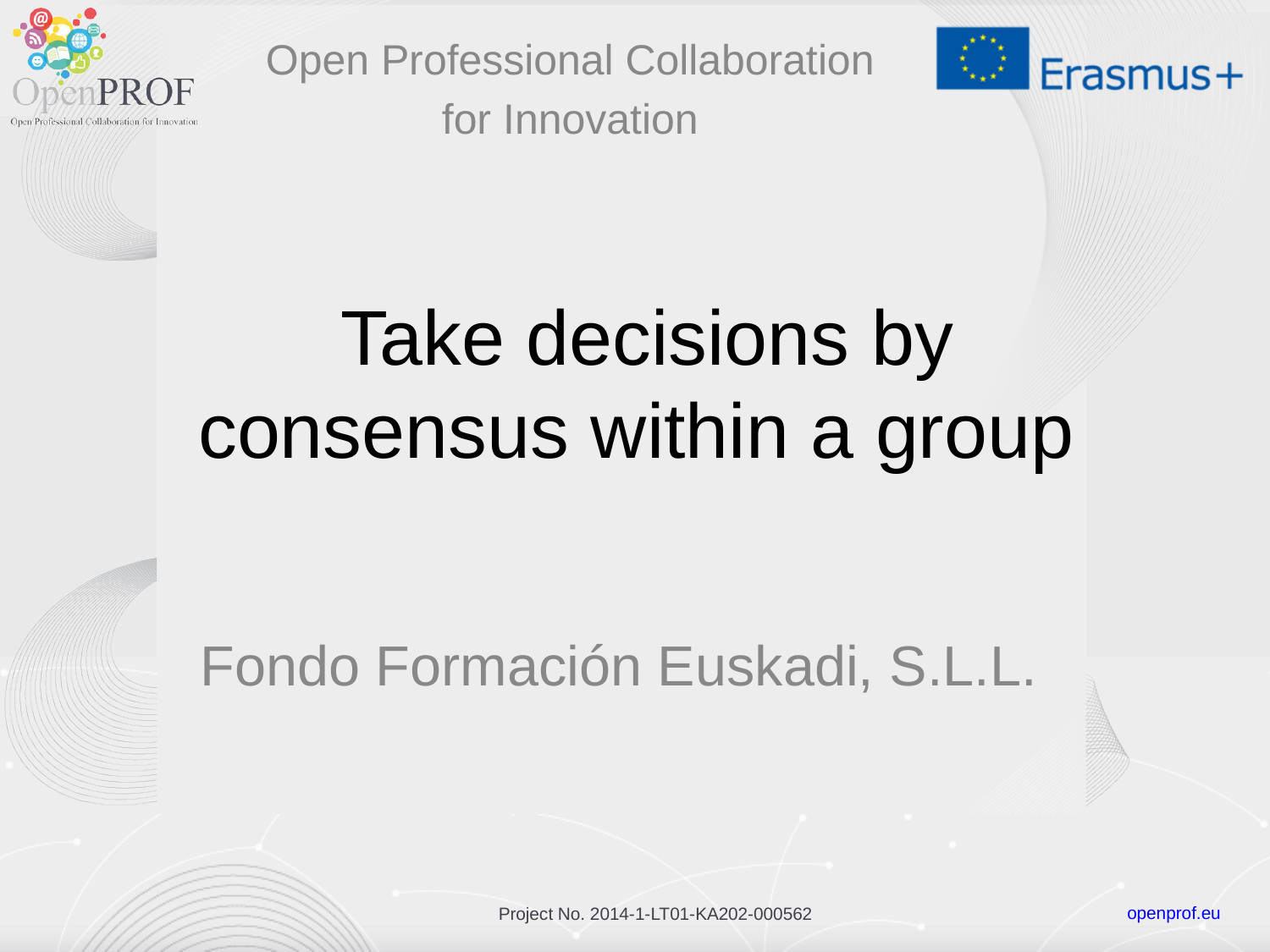

Open Professional Collaboration
for Innovation
# Take decisions by consensus within a group
Fondo Formación Euskadi, S.L.L.